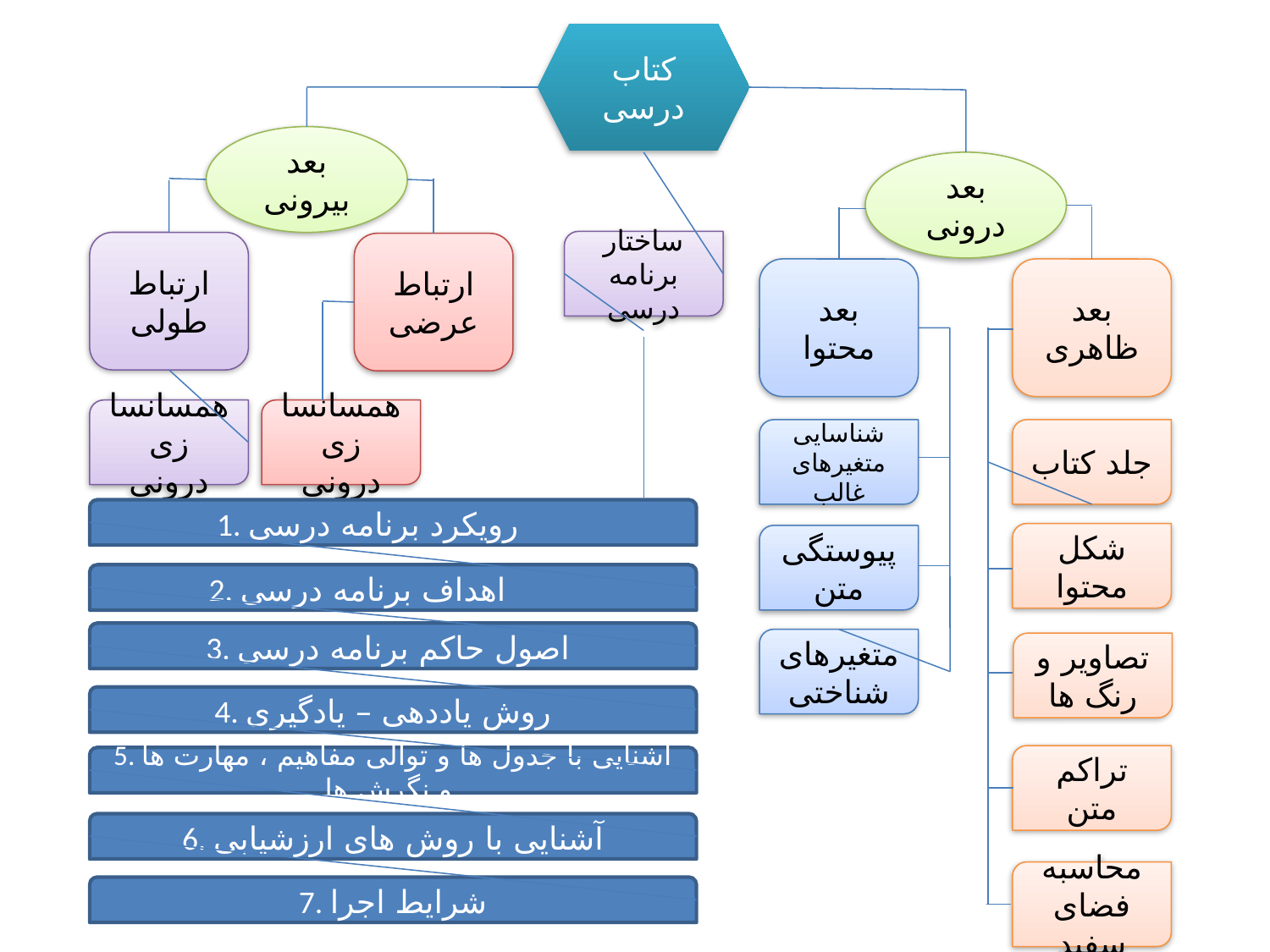

کتاب درسی
بعد بیرونی
بعد درونی
ساختار برنامه درسی
ارتباط طولی
ارتباط عرضی
بعد محتوا
بعد ظاهری
همسانسازی درونی
همسانسازی درونی
شناسایی متغیرهای غالب
جلد کتاب
1. رویکرد برنامه درسی
شکل محتوا
پیوستگی متن
2. اهداف برنامه درسی
3. اصول حاکم برنامه درسی
متغیرهای شناختی
تصاویر و رنگ ها
4. روش یاددهی – یادگیری
تراکم متن
5. آشنایی با جدول ها و توالی مفاهیم ، مهارت ها و نگرش ها
6. آشنایی با روش های ارزشیابی
محاسبه فضای سفید
7. شرایط اجرا